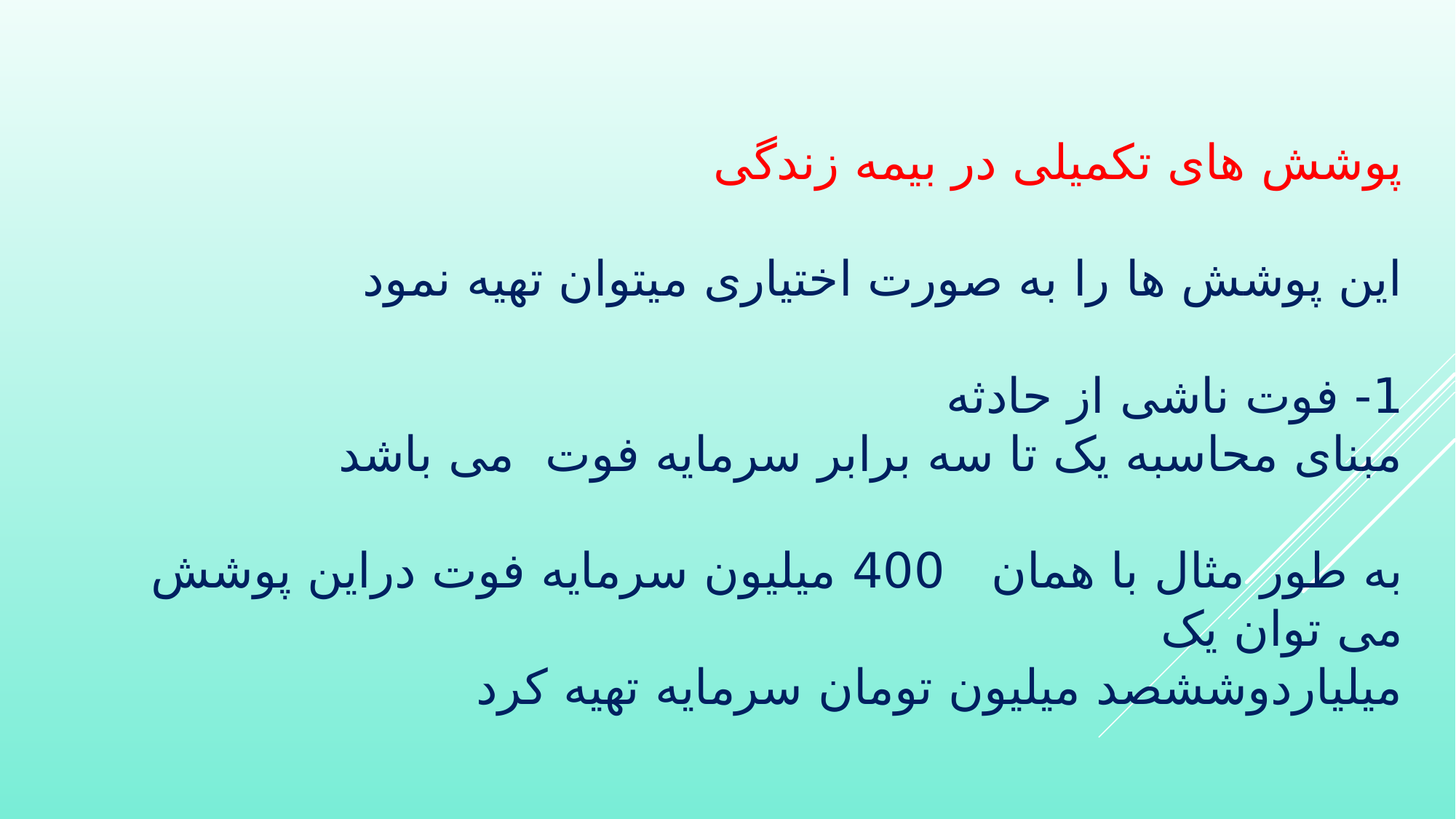

# پوشش های تکمیلی در بیمه زندگی این پوشش ها را به صورت اختیاری میتوان تهیه نمود 1- فوت ناشی از حادثه مبنای محاسبه یک تا سه برابر سرمایه فوت  می باشد به طور مثال با همان   400 میلیون سرمایه فوت دراین پوشش می توان یک میلیاردوششصد میلیون تومان سرمایه تهیه کرد